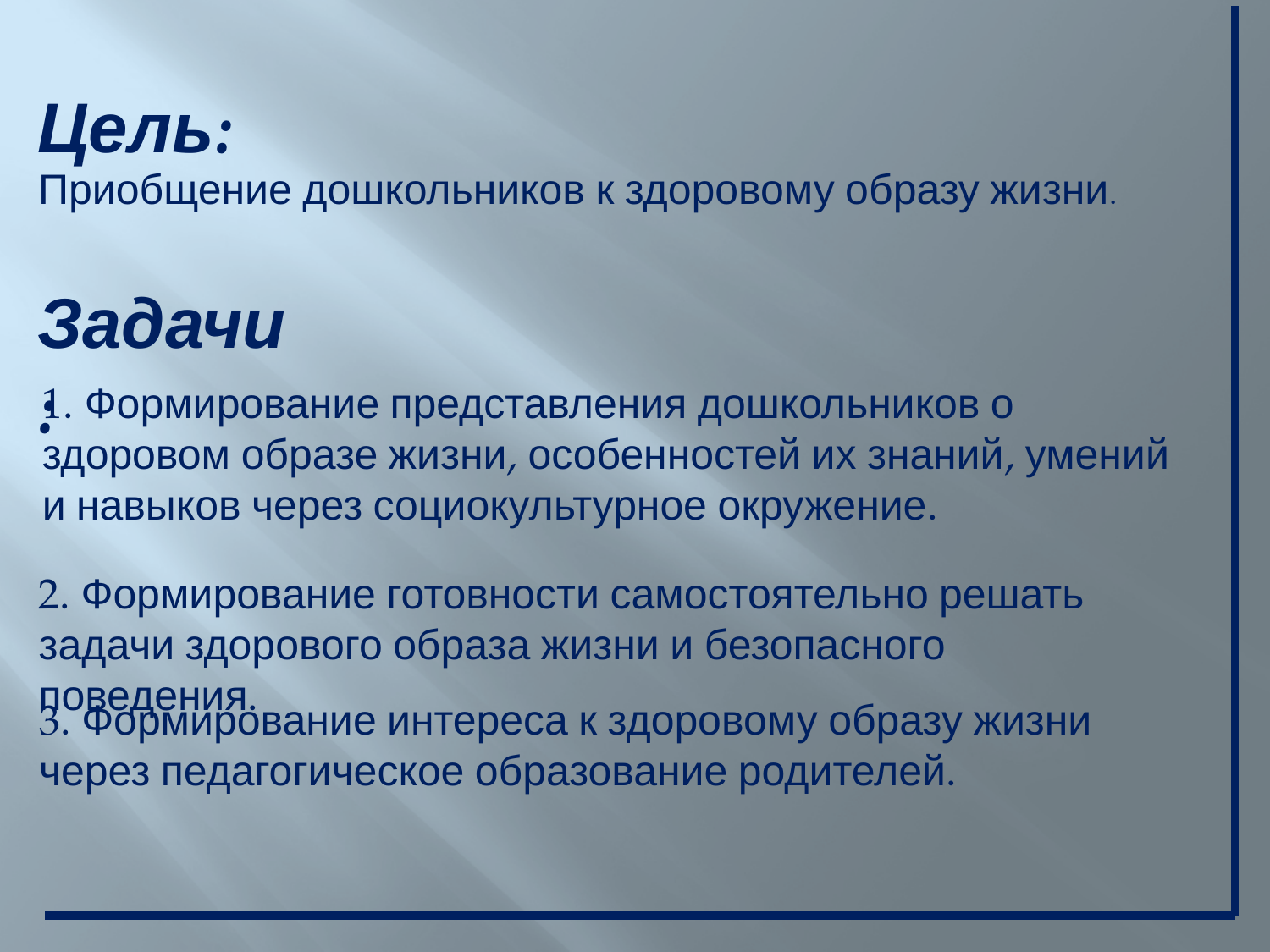

Цель:
Приобщение дошкольников к здоровому образу жизни.
Задачи:
1. Формирование представления дошкольников о здоровом образе жизни, особенностей их знаний, умений и навыков через социокультурное окружение.
2. Формирование готовности самостоятельно решать задачи здорового образа жизни и безопасного поведения.
3. Формирование интереса к здоровому образу жизни через педагогическое образование родителей.